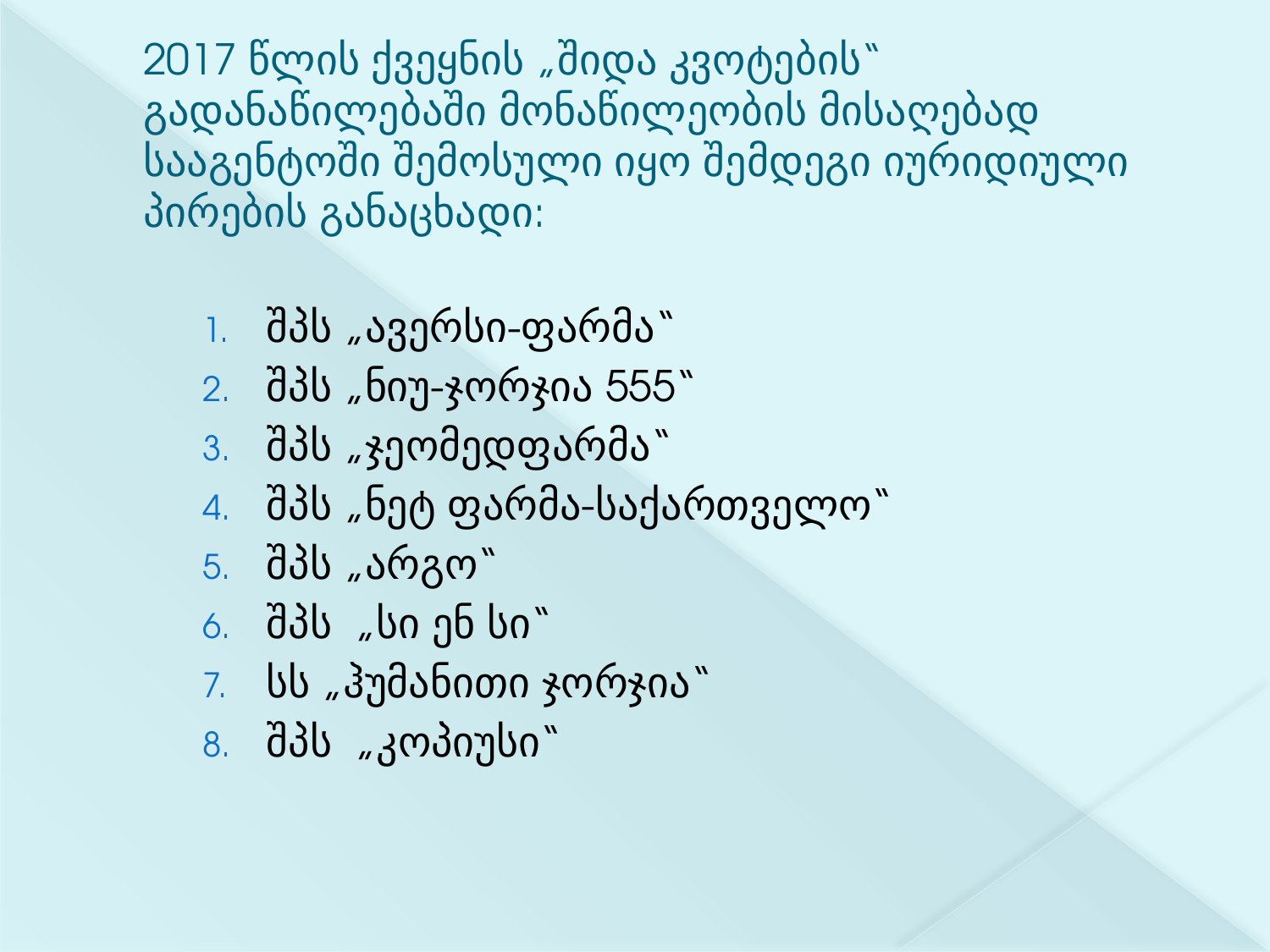

# 2017 წლის ქვეყნის „შიდა კვოტების“ გადანაწილებაში მონაწილეობის მისაღებად სააგენტოში შემოსული იყო შემდეგი იურიდიული პირების განაცხადი:

შპს „ავერსი-ფარმა“
შპს „ნიუ-ჯორჯია 555“
შპს „ჯეომედფარმა“
შპს „ნეტ ფარმა-საქართველო“
შპს „არგო“
შპს  „სი ენ სი“
სს „ჰუმანითი ჯორჯია“
შპს  „კოპიუსი“